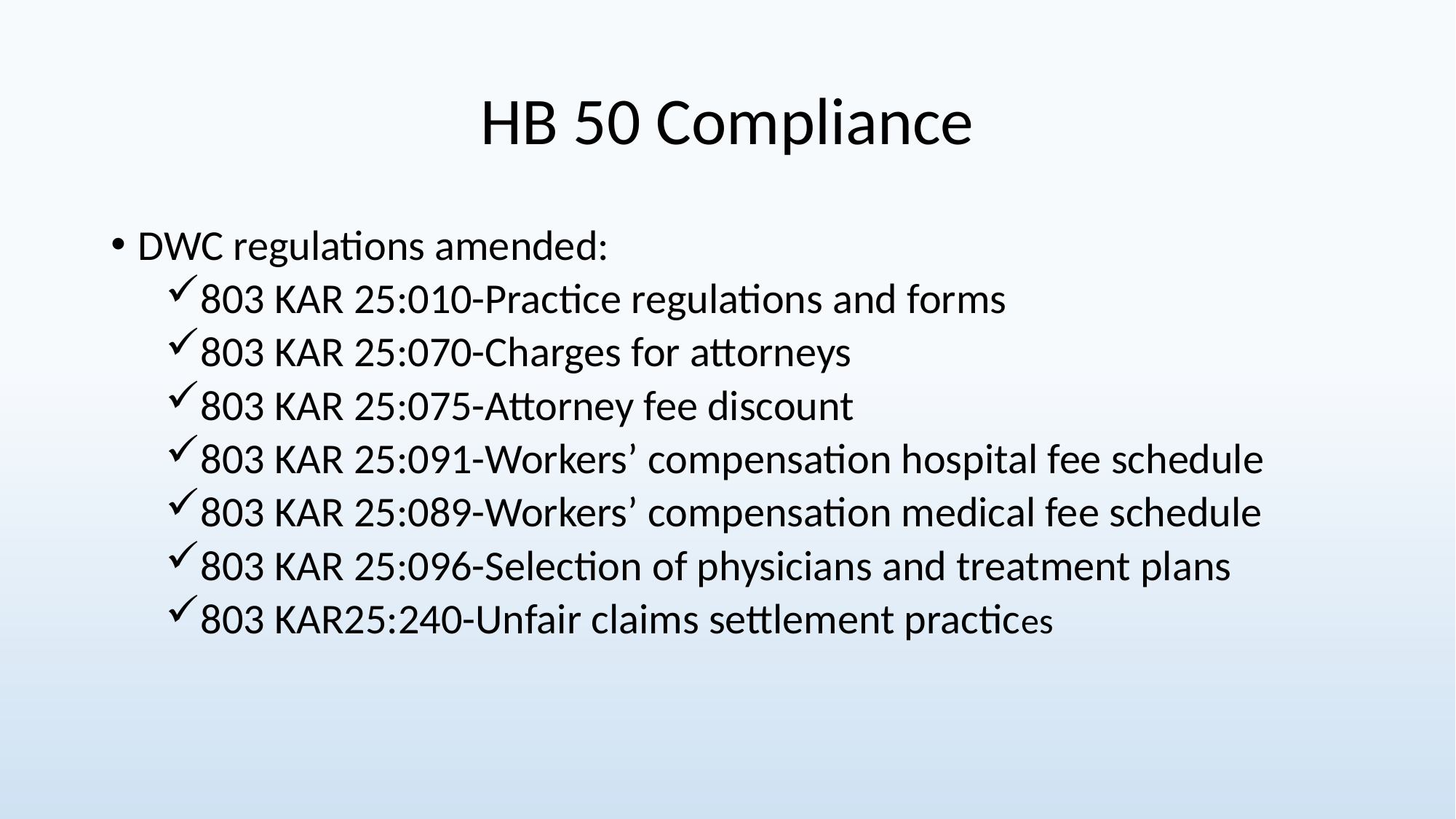

# HB 50 Compliance
DWC regulations amended:
803 KAR 25:010-Practice regulations and forms
803 KAR 25:070-Charges for attorneys
803 KAR 25:075-Attorney fee discount
803 KAR 25:091-Workers’ compensation hospital fee schedule
803 KAR 25:089-Workers’ compensation medical fee schedule
803 KAR 25:096-Selection of physicians and treatment plans
803 KAR25:240-Unfair claims settlement practices